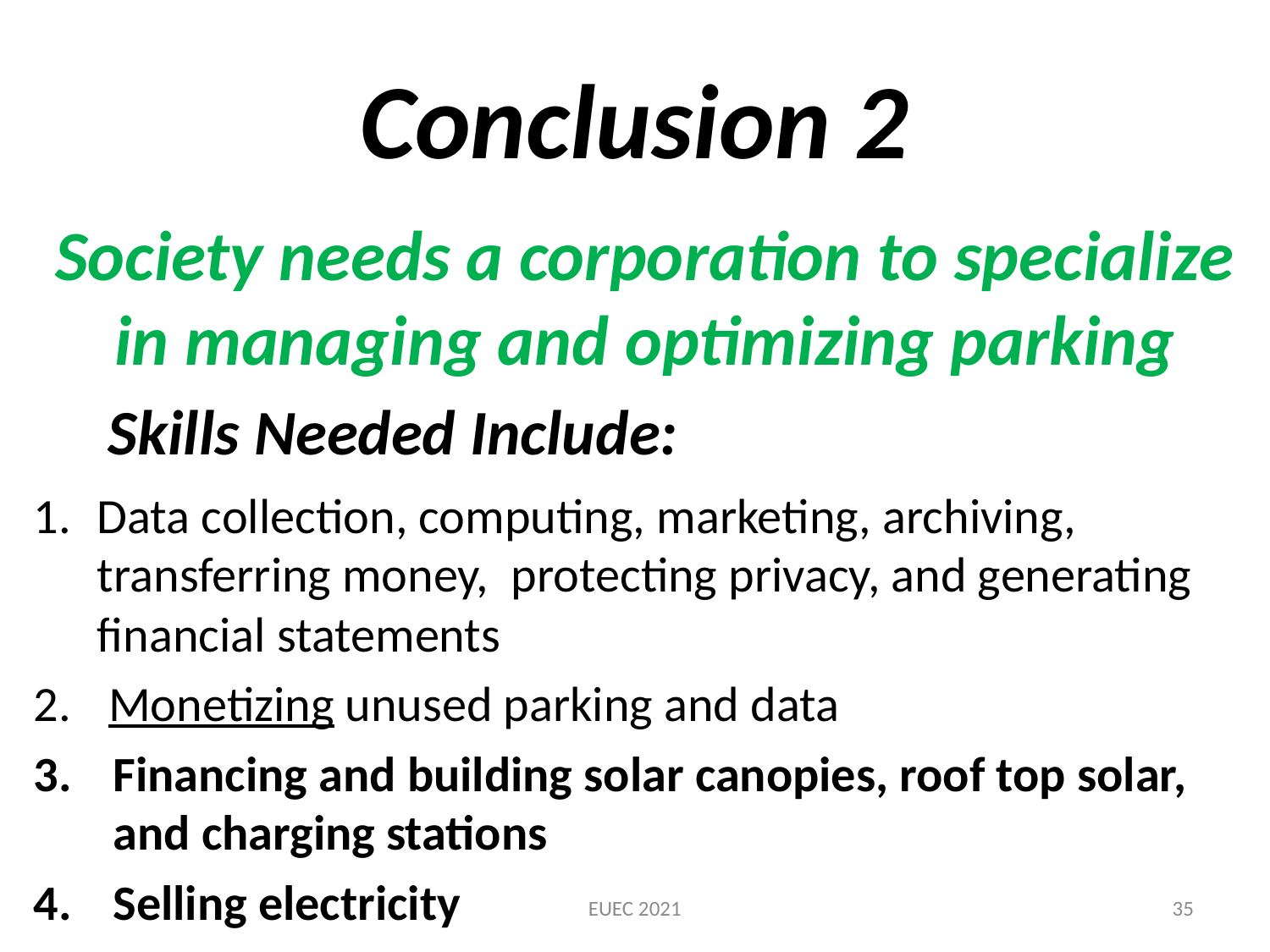

# Conclusion 2
Society needs a corporation to specialize in managing and optimizing parking
Skills Needed Include:
Data collection, computing, marketing, archiving, transferring money,  protecting privacy, and generating financial statements
 Monetizing unused parking and data
Financing and building solar canopies, roof top solar, and charging stations
Selling electricity
EUEC 2021
35